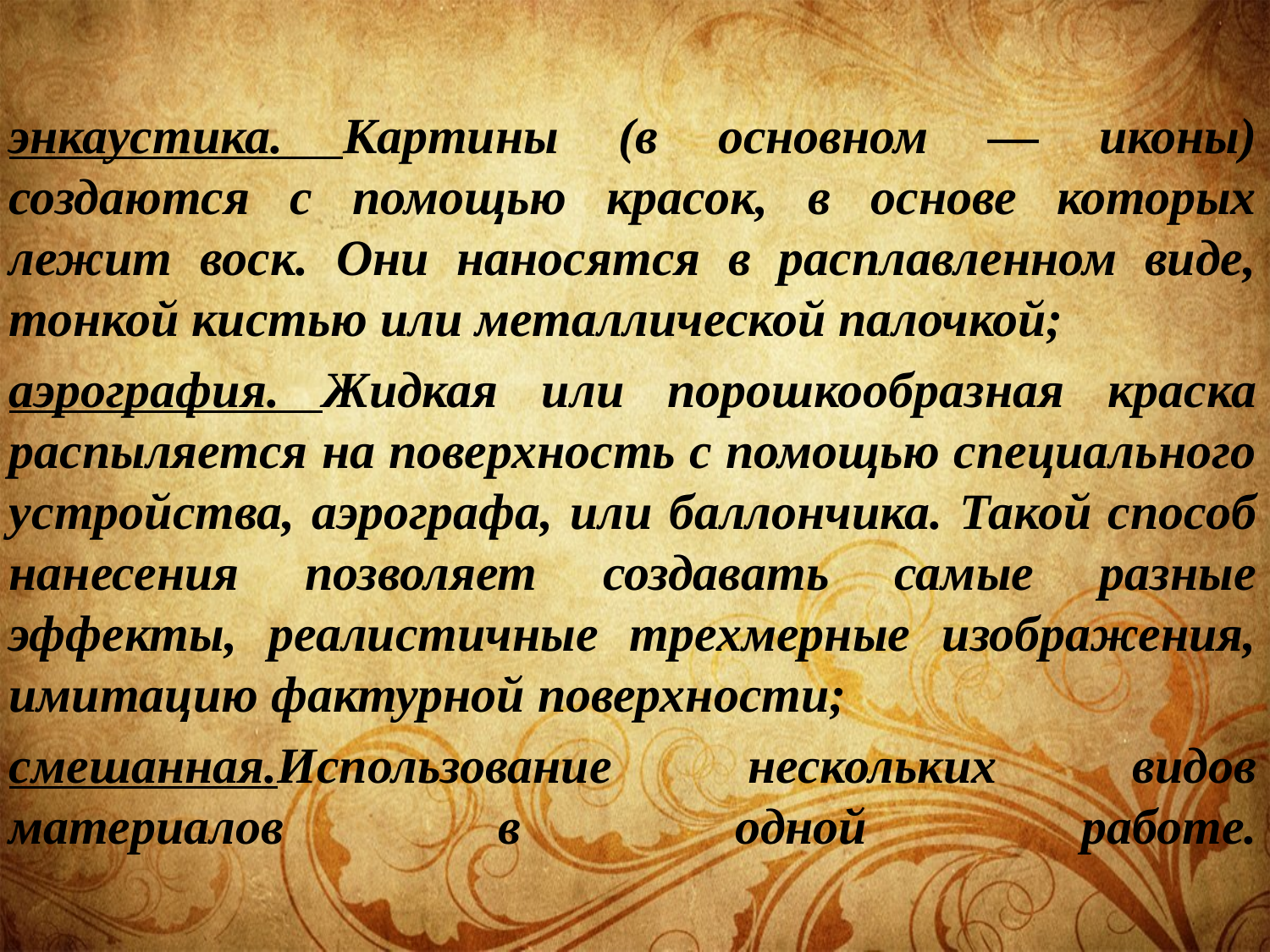

энкаустика. Картины (в основном — иконы) создаются с помощью красок, в основе которых лежит воск. Они наносятся в расплавленном виде, тонкой кистью или металлической палочкой;
аэрография. Жидкая или порошкообразная краска распыляется на поверхность с помощью специального устройства, аэрографа, или баллончика. Такой способ нанесения позволяет создавать самые разные эффекты, реалистичные трехмерные изображения, имитацию фактурной поверхности;
смешанная.Использование нескольких видов материалов в одной работе.